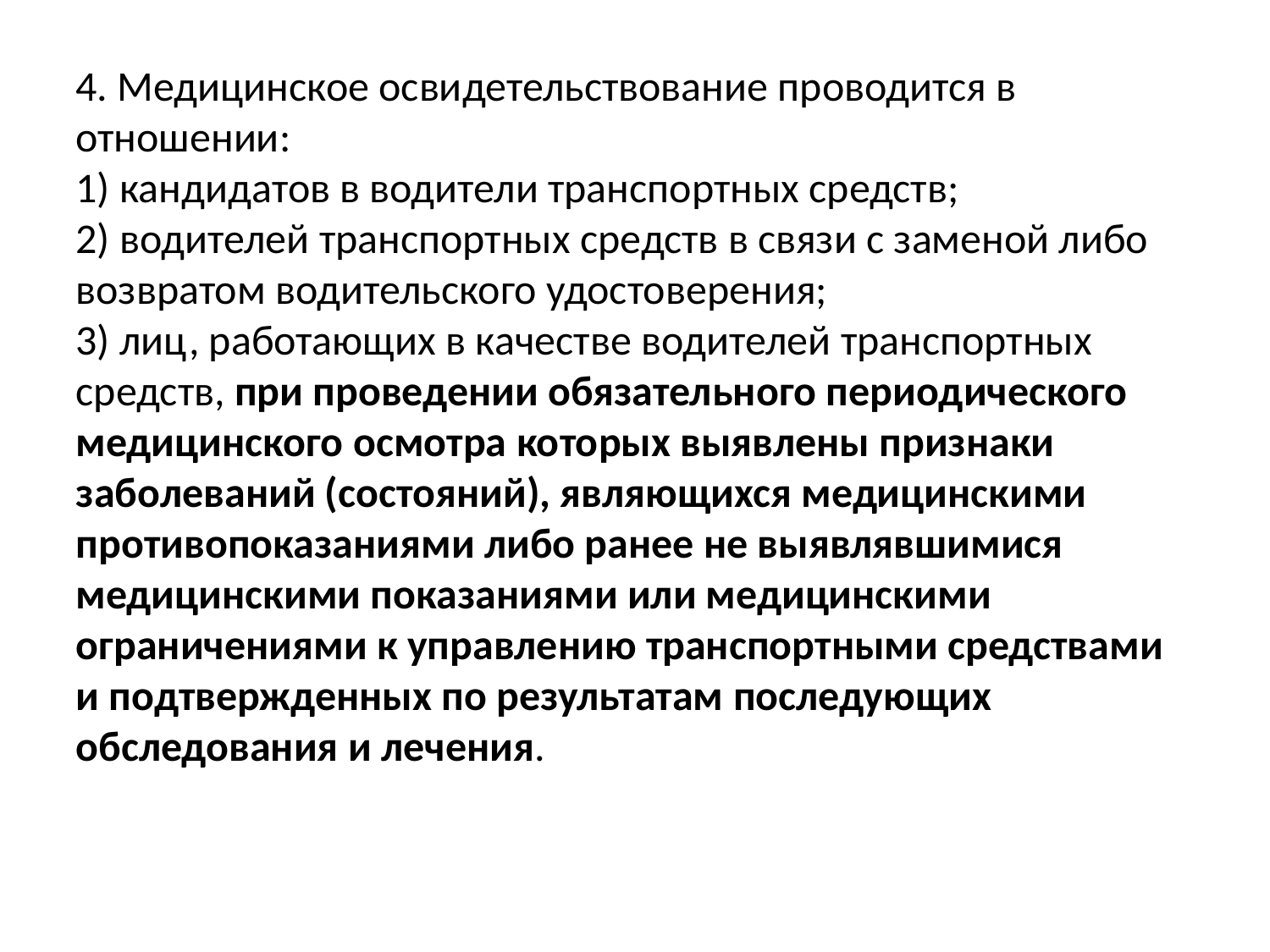

4. Медицинское освидетельствование проводится в отношении:
1) кандидатов в водители транспортных средств;
2) водителей транспортных средств в связи с заменой либо возвратом водительского удостоверения;
3) лиц, работающих в качестве водителей транспортных средств, при проведении обязательного периодического медицинского осмотра которых выявлены признаки заболеваний (состояний), являющихся медицинскими противопоказаниями либо ранее не выявлявшимися медицинскими показаниями или медицинскими ограничениями к управлению транспортными средствами и подтвержденных по результатам последующих обследования и лечения.